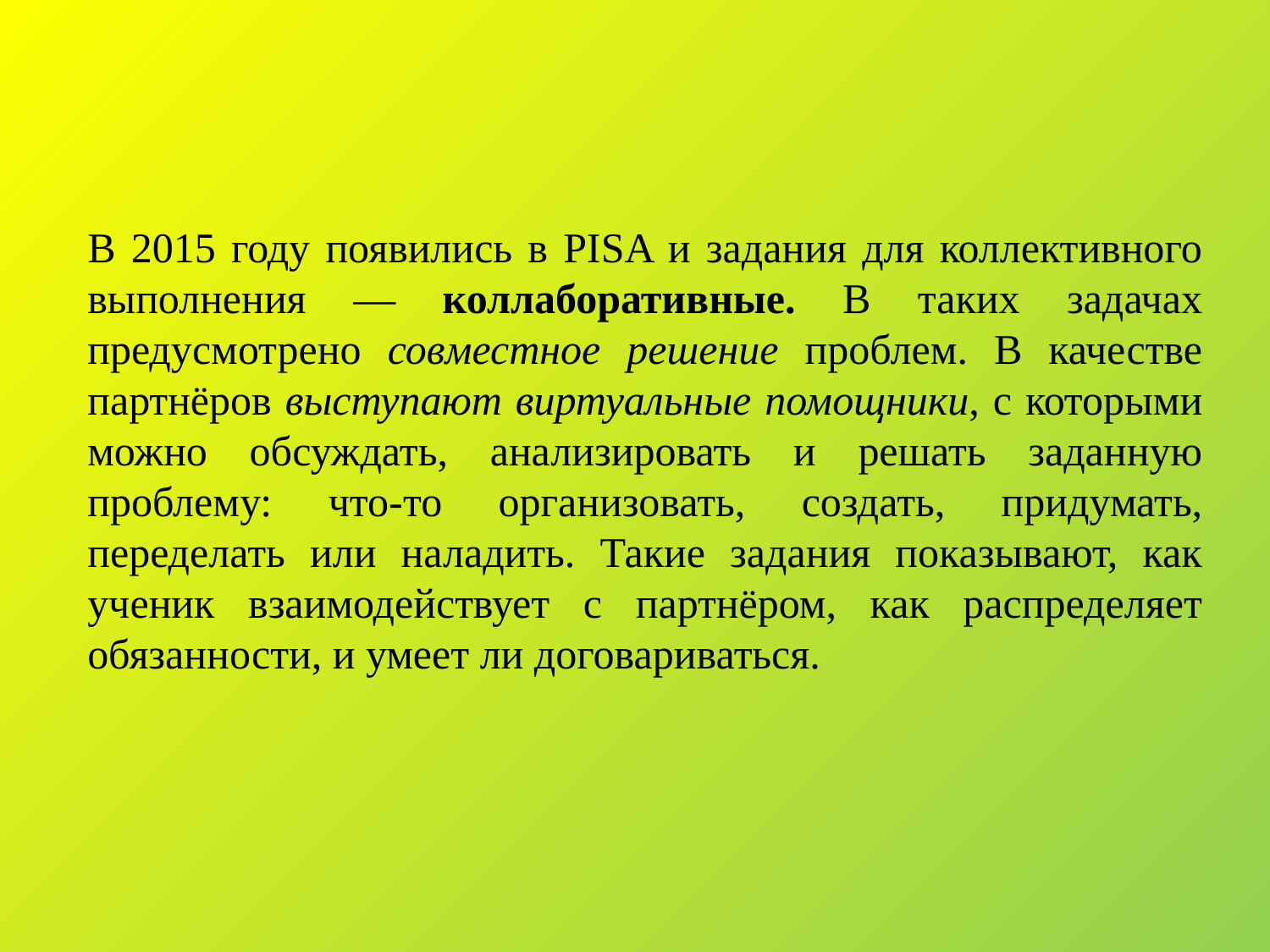

В 2015 году появились в PISA и задания для коллективного выполнения — коллаборативные. В таких задачах предусмотрено совместное решение проблем. В качестве партнёров выступают виртуальные помощники, с которыми можно обсуждать, анализировать и решать заданную проблему: что-то организовать, создать, придумать, переделать или наладить. Такие задания показывают, как ученик взаимодействует с партнёром, как распределяет обязанности, и умеет ли договариваться.